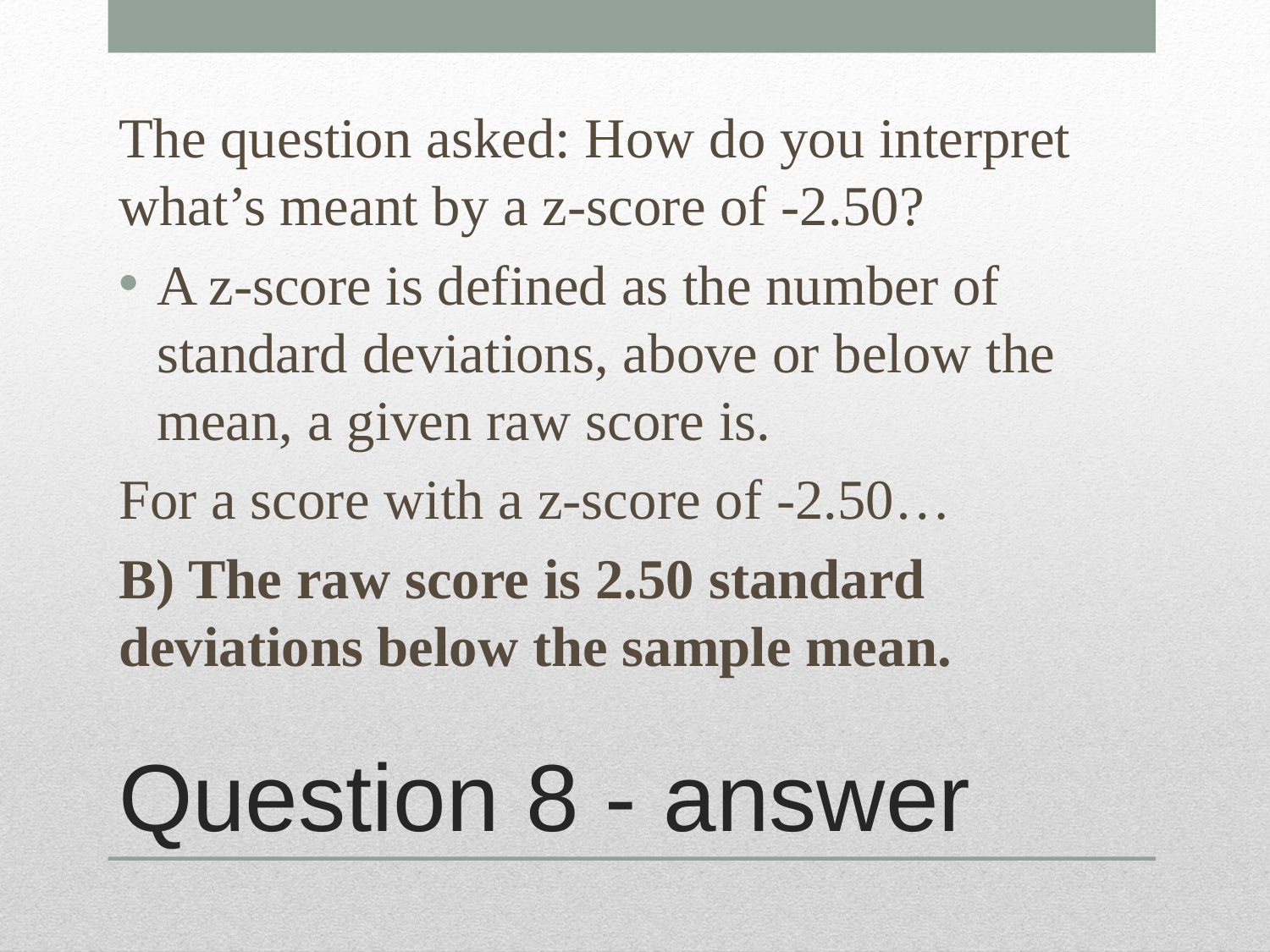

The question asked: How do you interpret what’s meant by a z-score of -2.50?
A z-score is defined as the number of standard deviations, above or below the mean, a given raw score is.
For a score with a z-score of -2.50…
B) The raw score is 2.50 standard deviations below the sample mean.

# Question 8 - answer